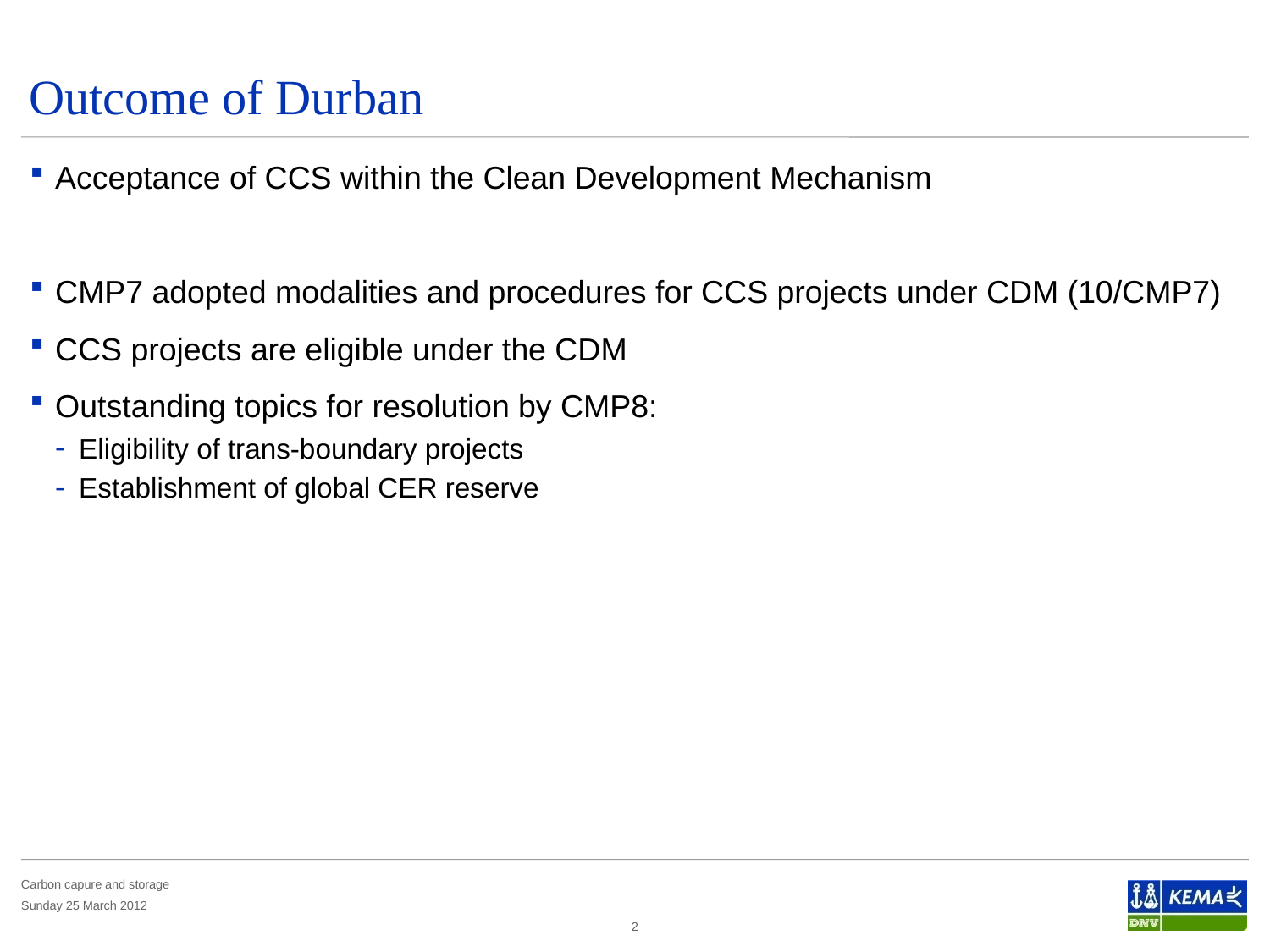

# Outcome of Durban
Acceptance of CCS within the Clean Development Mechanism

CMP7 adopted modalities and procedures for CCS projects under CDM (10/CMP7)
CCS projects are eligible under the CDM
Outstanding topics for resolution by CMP8:
Eligibility of trans-boundary projects
Establishment of global CER reserve

2